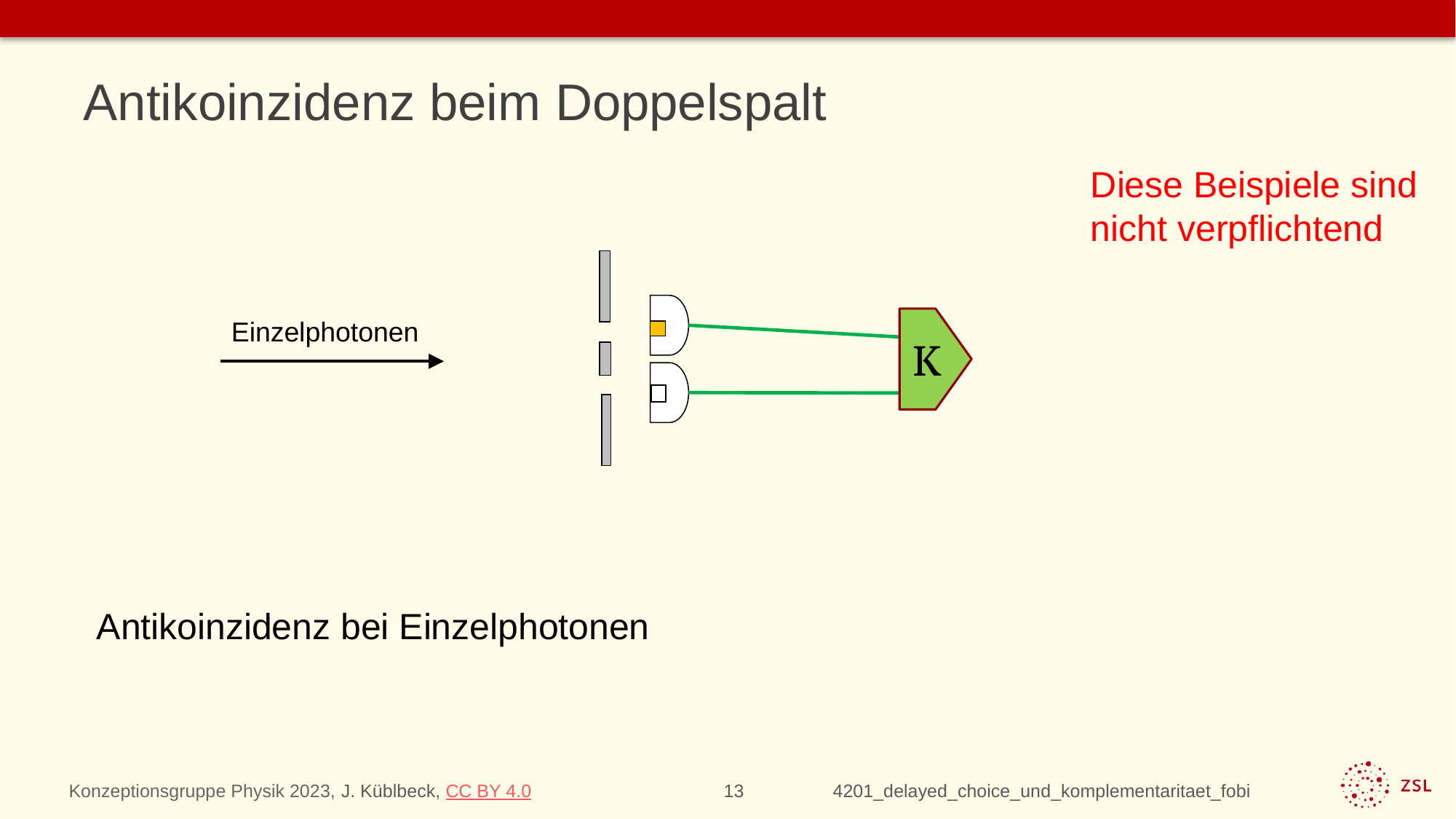

# Antikoinzidenz beim Doppelspalt

Antikoinzidenz bei Einzelphotonen
Diese Beispiele sind nicht verpflichtend

K
      Einzelphotonen